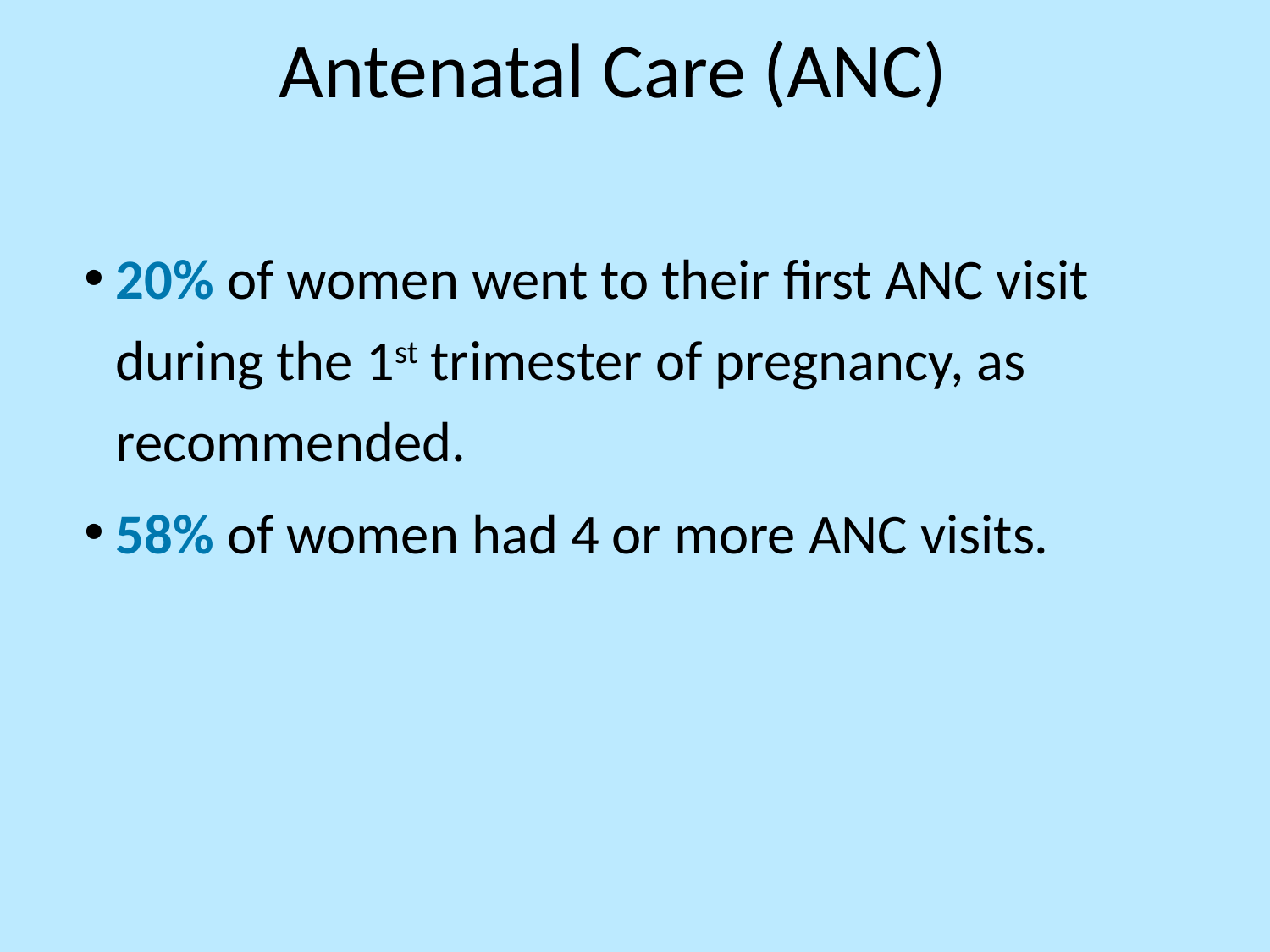

# Antenatal Care (ANC)
20% of women went to their first ANC visit during the 1st trimester of pregnancy, as recommended.
58% of women had 4 or more ANC visits.